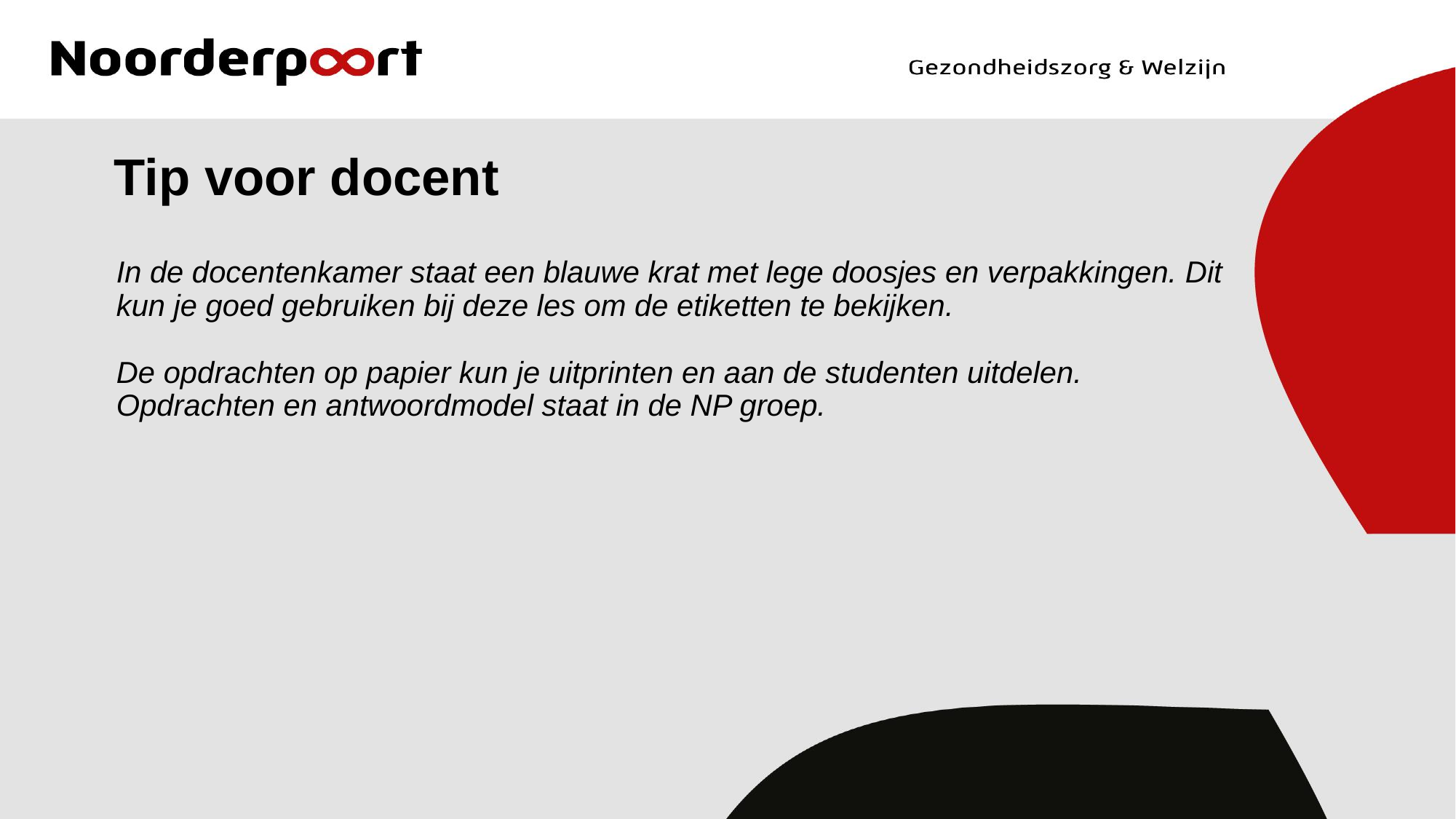

# Tip voor docent
In de docentenkamer staat een blauwe krat met lege doosjes en verpakkingen. Dit kun je goed gebruiken bij deze les om de etiketten te bekijken.

De opdrachten op papier kun je uitprinten en aan de studenten uitdelen. Opdrachten en antwoordmodel staat in de NP groep.